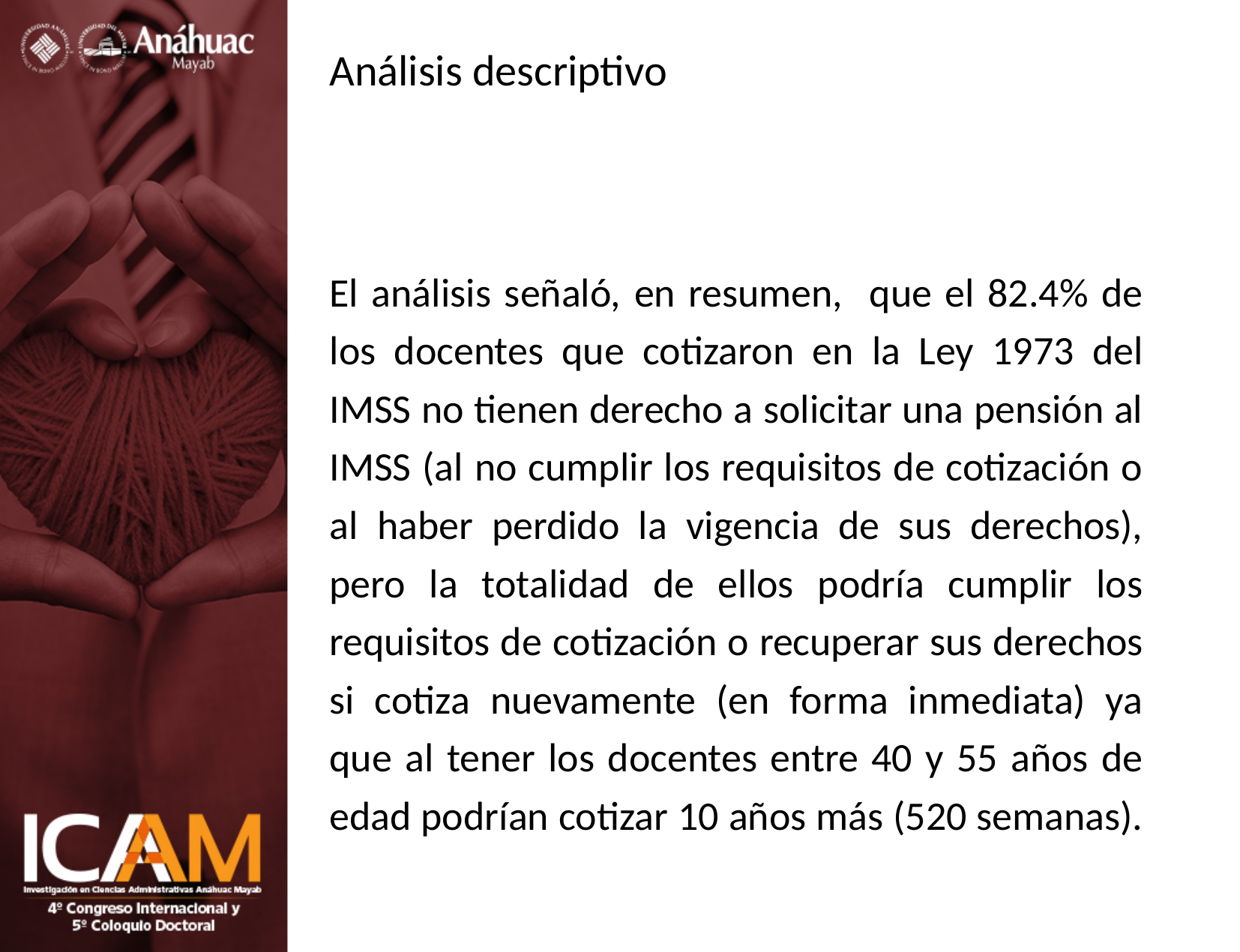

# Análisis descriptivo

El análisis señaló, en resumen,  que el 82.4% de los docentes que cotizaron en la Ley 1973 del IMSS no tienen derecho a solicitar una pensión al IMSS (al no cumplir los requisitos de cotización o al haber perdido la vigencia de sus derechos), pero la totalidad de ellos podría cumplir los requisitos de cotización o recuperar sus derechos si cotiza nuevamente (en forma inmediata) ya que al tener los docentes entre 40 y 55 años de edad podrían cotizar 10 años más (520 semanas).